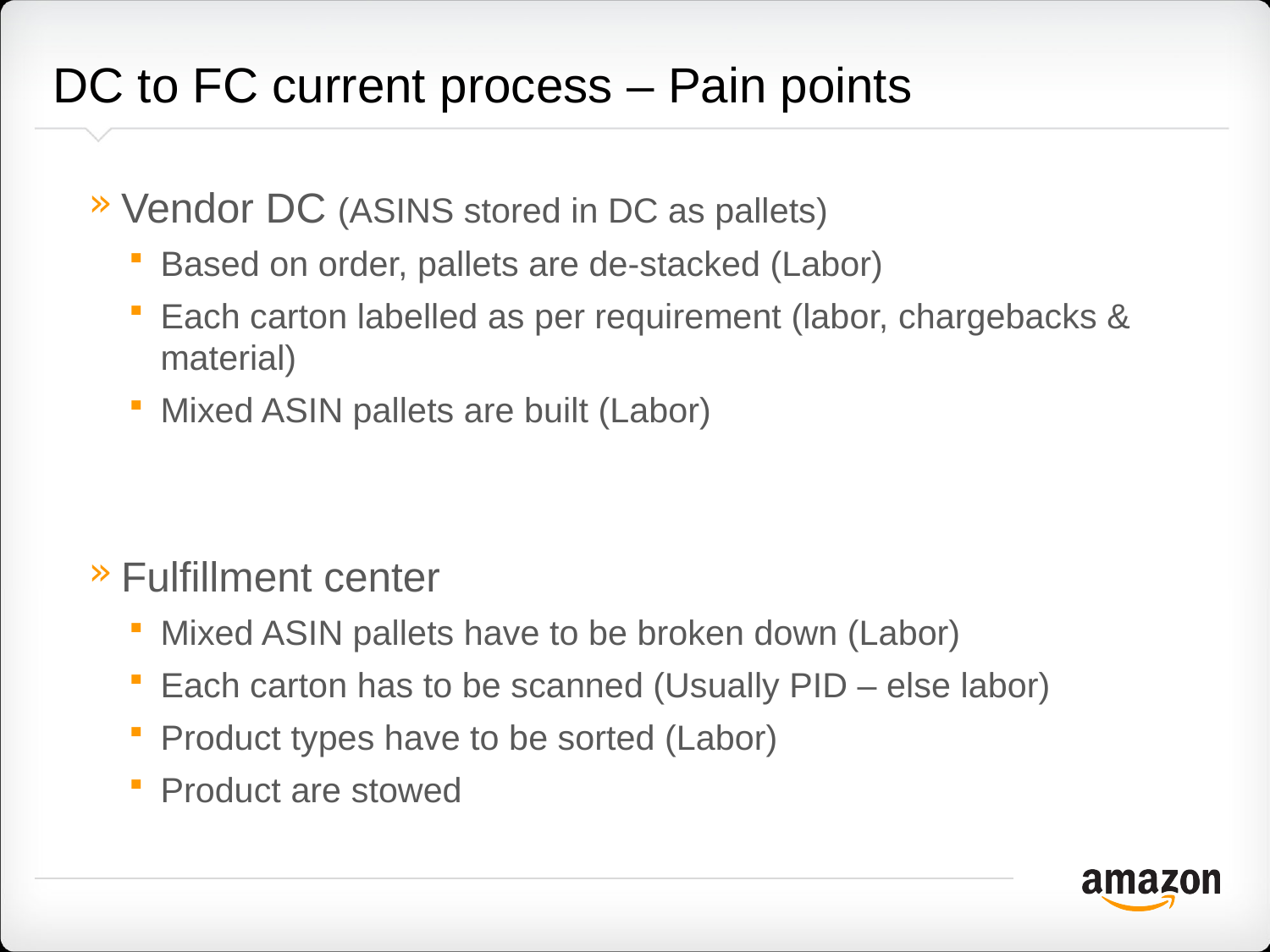

# DC to FC current process – Pain points
Vendor DC (ASINS stored in DC as pallets)
Based on order, pallets are de-stacked (Labor)
Each carton labelled as per requirement (labor, chargebacks & material)
Mixed ASIN pallets are built (Labor)

Fulfillment center
Mixed ASIN pallets have to be broken down (Labor)
Each carton has to be scanned (Usually PID – else labor)
Product types have to be sorted (Labor)
Product are stowed